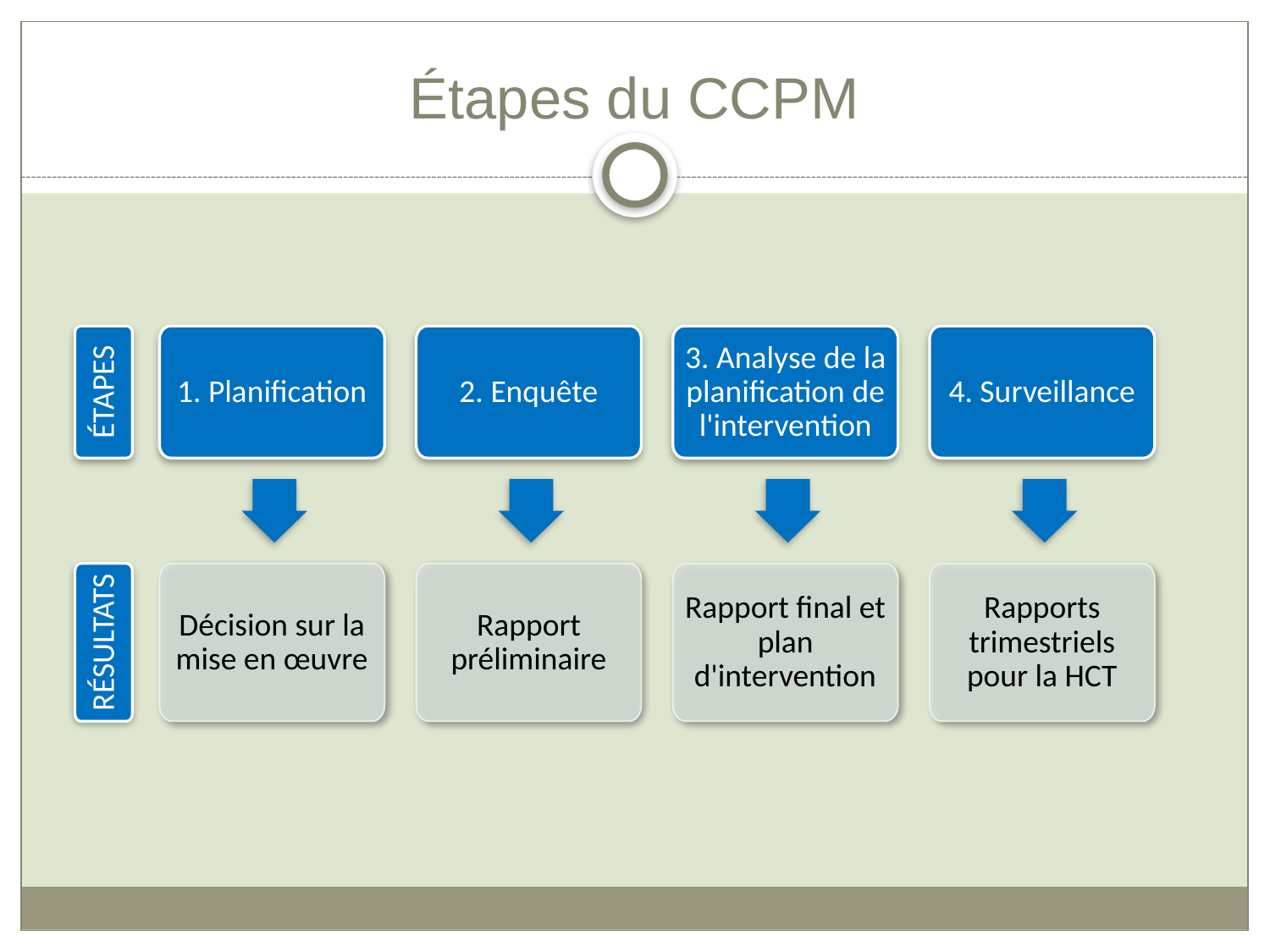

# Étapes du CCPM
1. Planification
2. Enquête
3. Analyse de la planification de l'intervention
4. Surveillance
ÉTAPES

Décision sur la mise en œuvre
Rapport préliminaire
Rapports trimestriels pour la HCT
Rapport final et plan d'intervention
RÉSULTATS